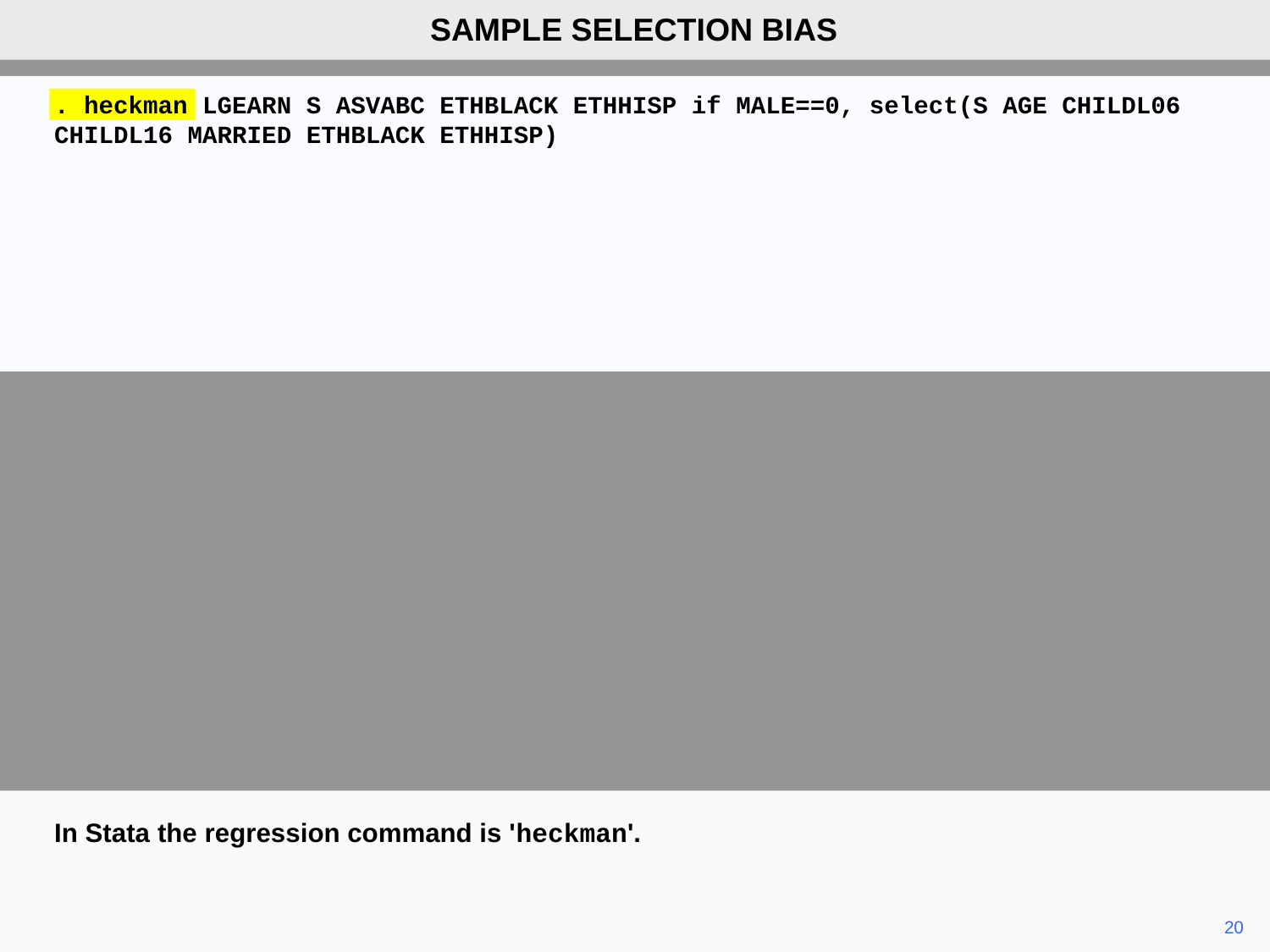

SAMPLE SELECTION BIAS

. heckman LGEARN S ASVABC ETHBLACK ETHHISP if MALE==0, select(S AGE CHILDL06 CHILDL16 MARRIED ETHBLACK ETHHISP)

In Stata the regression command is 'heckman'.
	20